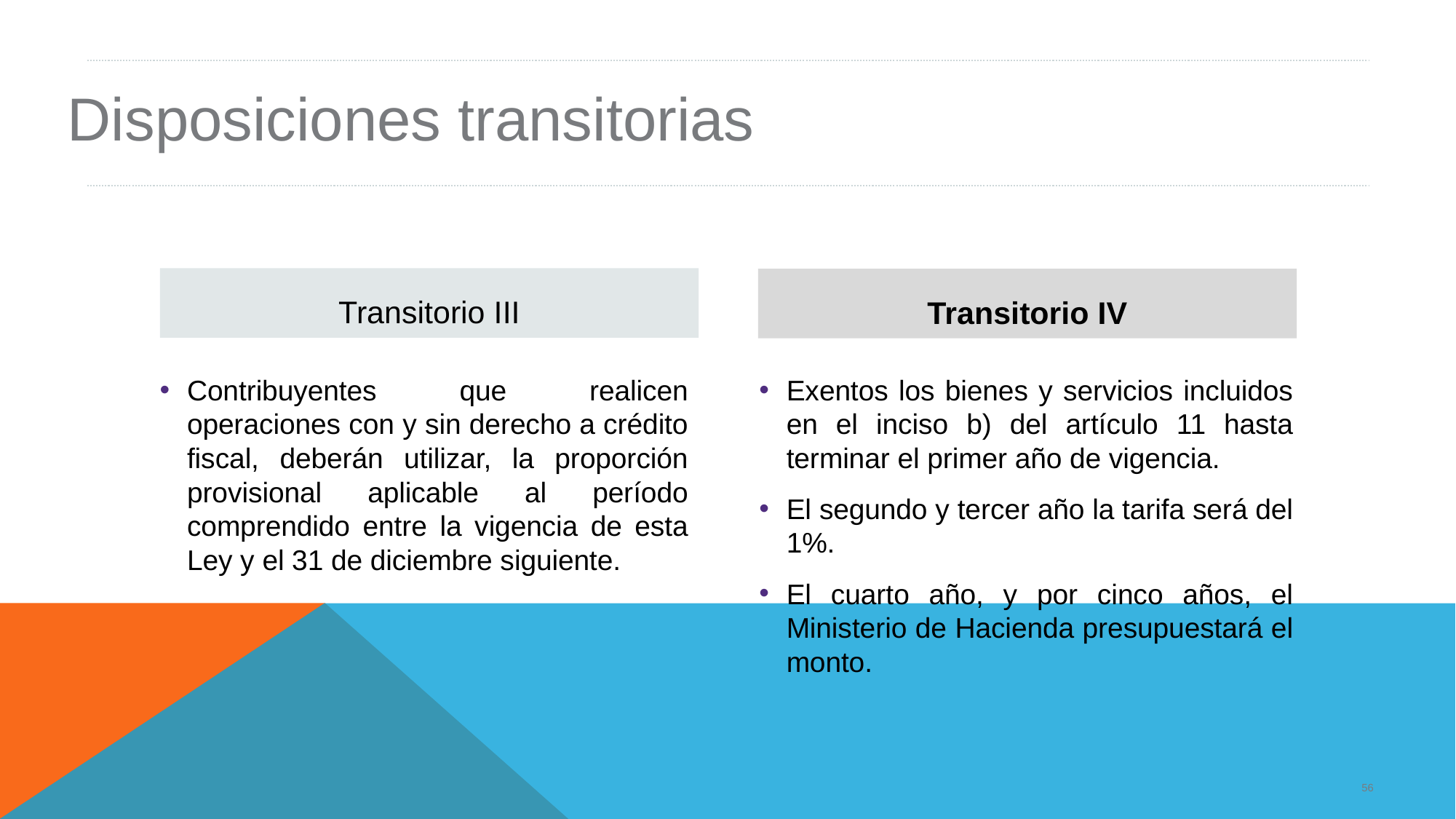

Disposiciones transitorias
Transitorio III

Transitorio IV

Contribuyentes que realicen operaciones con y sin derecho a crédito fiscal, deberán utilizar, la proporción provisional aplicable al período comprendido entre la vigencia de esta Ley y el 31 de diciembre siguiente.
Exentos los bienes y servicios incluidos en el inciso b) del artículo 11 hasta terminar el primer año de vigencia.

El segundo y tercer año la tarifa será del 1%.

El cuarto año, y por cinco años, el Ministerio de Hacienda presupuestará el monto.